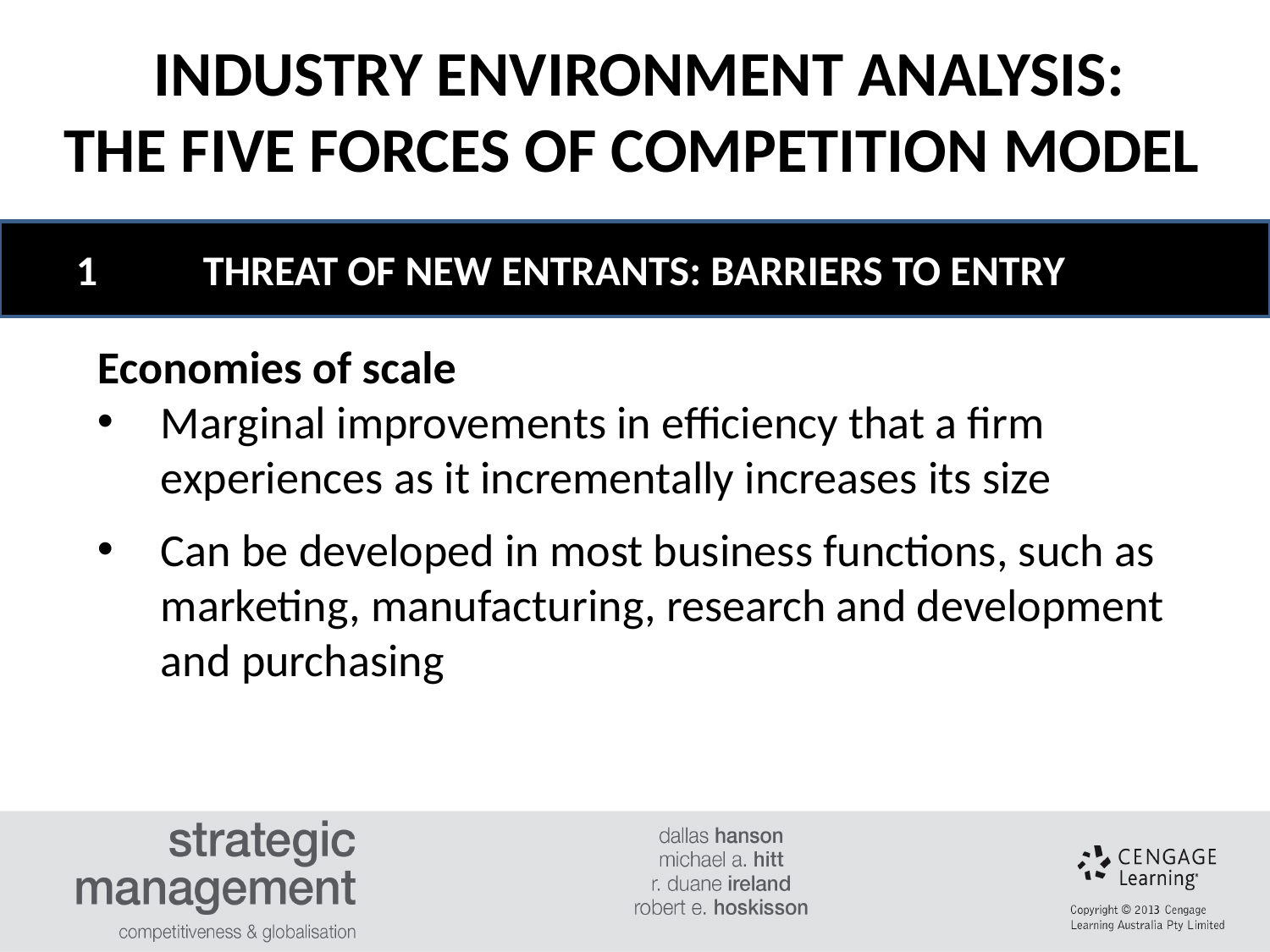

INDUSTRY ENVIRONMENT ANALYSIS:
THE FIVE FORCES OF COMPETITION MODEL
#

1	THREAT OF NEW ENTRANTS: BARRIERS TO ENTRY
Economies of scale
Marginal improvements in efficiency that a firm experiences as it incrementally increases its size
Can be developed in most business functions, such as marketing, manufacturing, research and development and purchasing